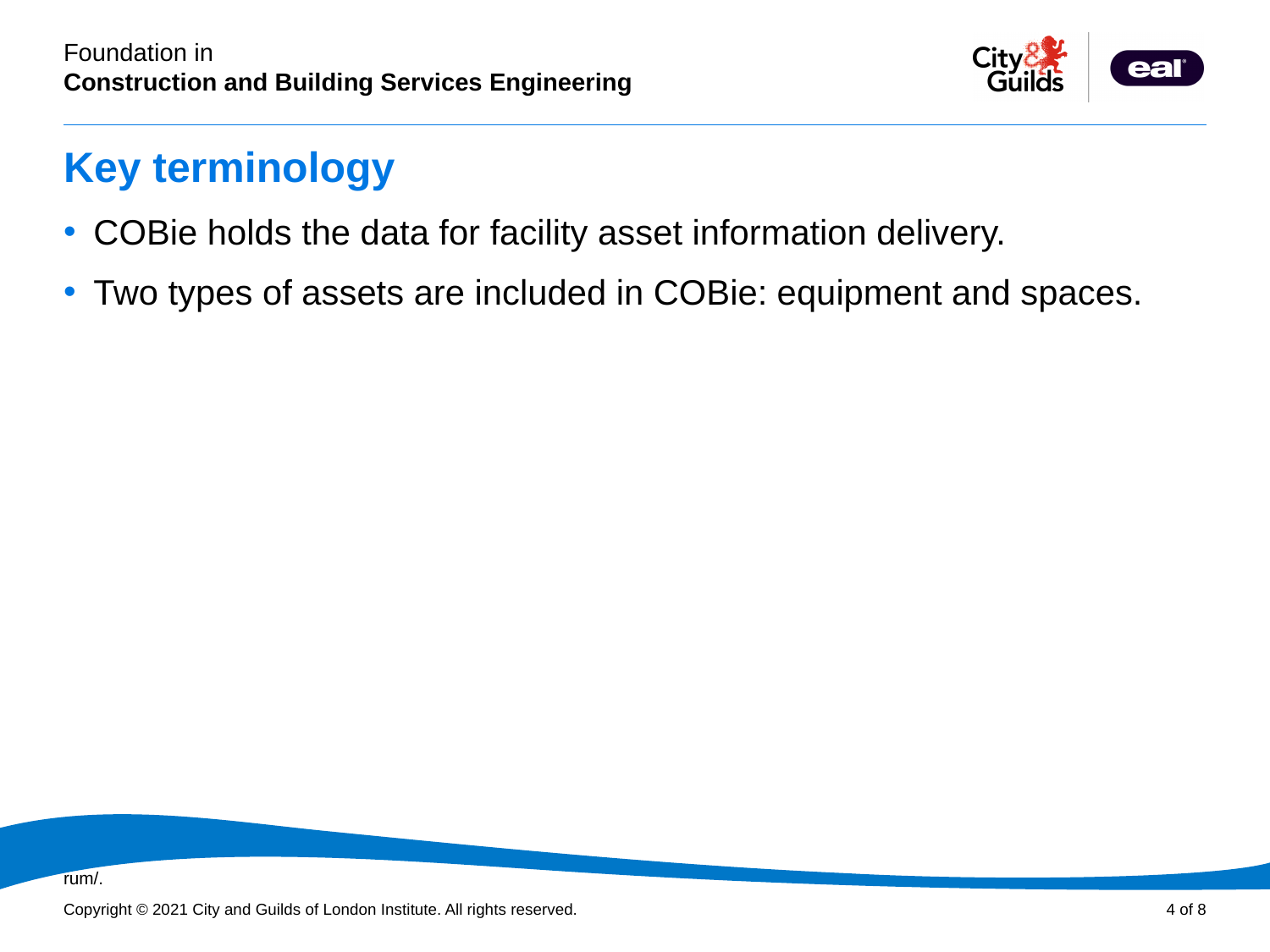

# Key terminology
COBie holds the data for facility asset information delivery.
Two types of assets are included in COBie: equipment and spaces.

rum/.